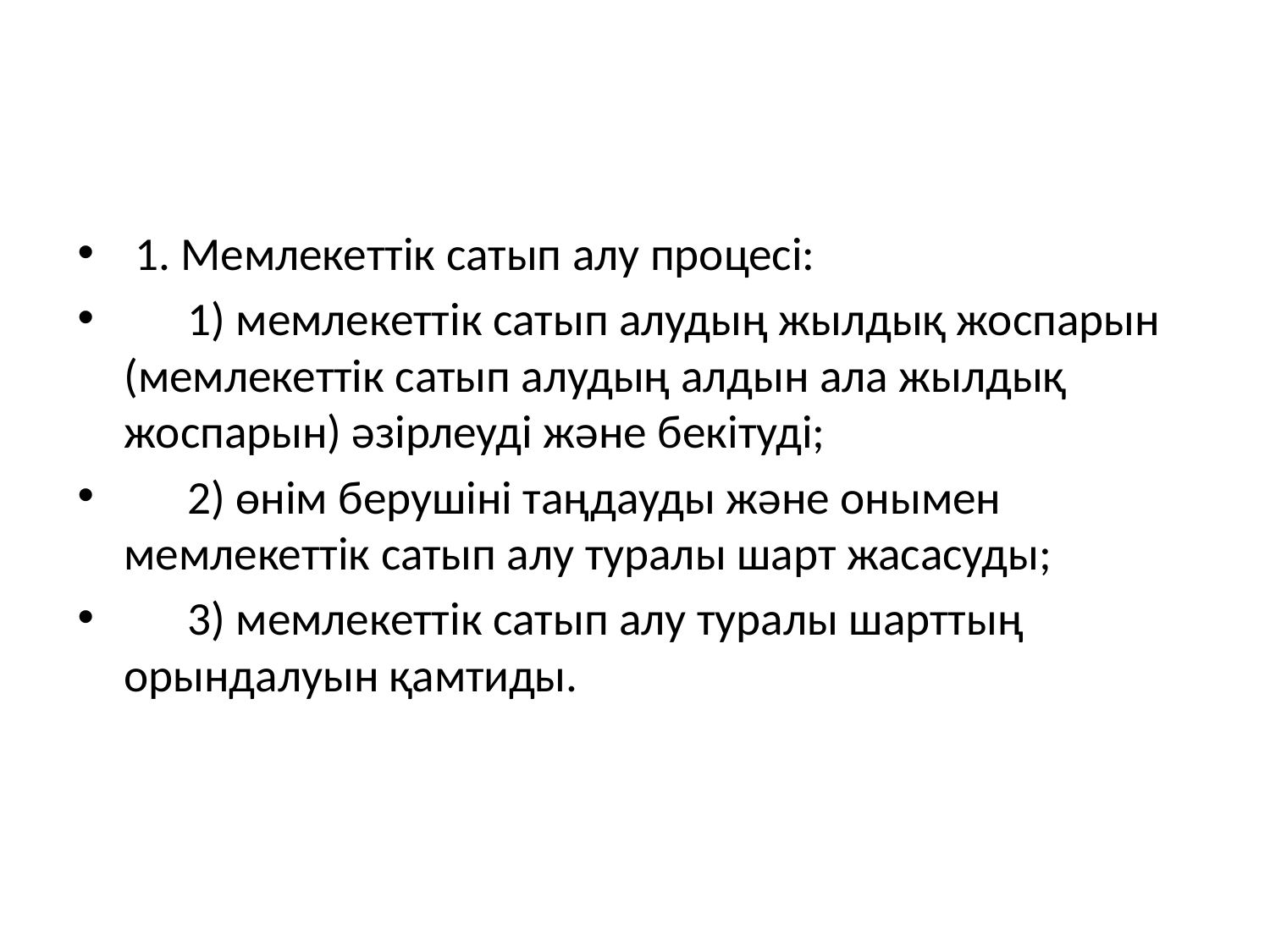

1. Мемлекеттік сатып алу процесі:
      1) мемлекеттік сатып алудың жылдық жоспарын (мемлекеттік сатып алудың алдын ала жылдық жоспарын) әзірлеуді және бекітуді;
      2) өнім берушіні таңдауды және онымен мемлекеттік сатып алу туралы шарт жасасуды;
      3) мемлекеттік сатып алу туралы шарттың орындалуын қамтиды.